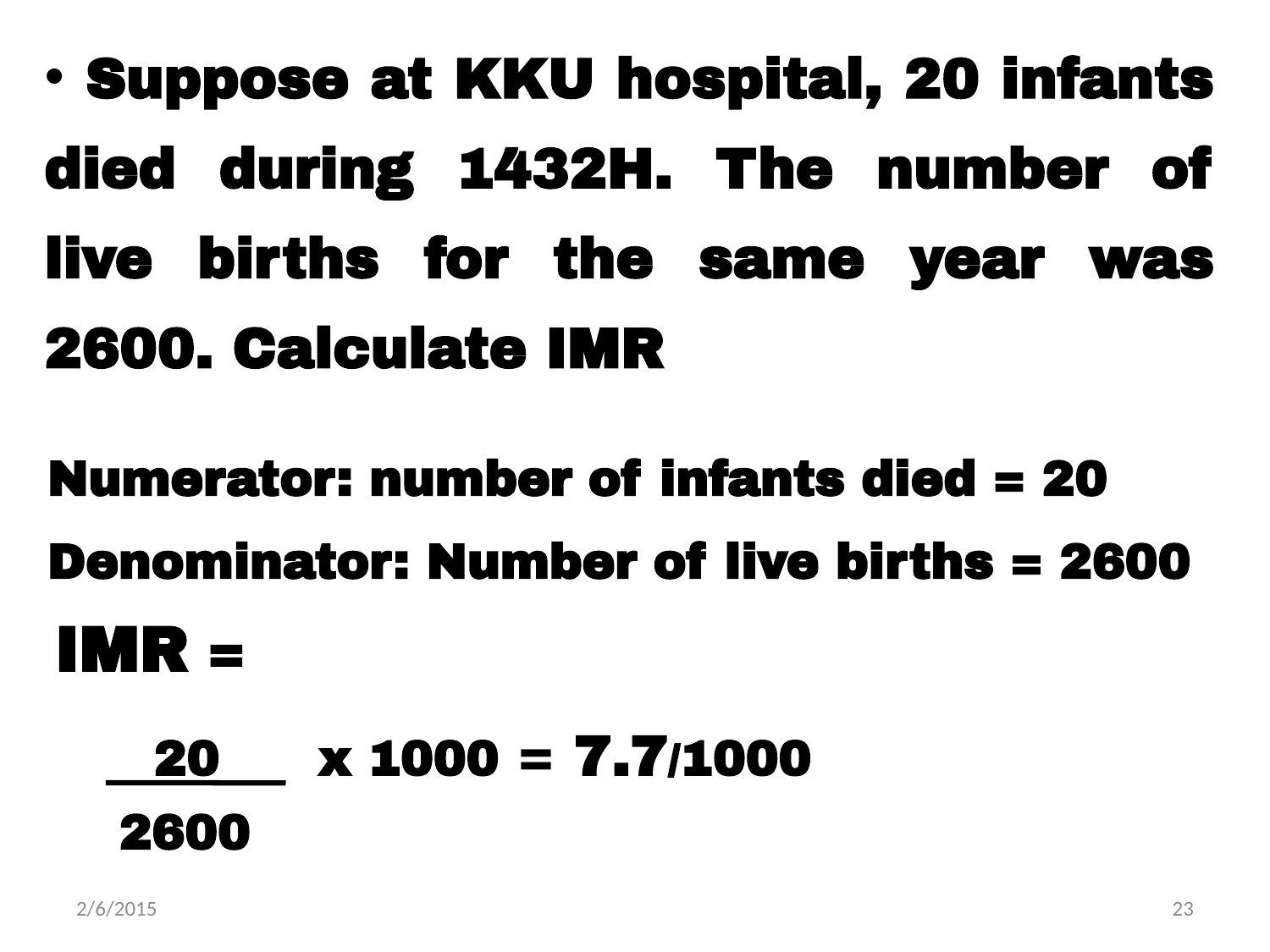

Suppose at KKU hospital, 20 infants died during 1432H. The number of live births for the same year was 2600. Calculate IMR
Numerator: number of infants died = 20
Denominator: Number of live births = 2600
IMR =
      20      x 1000 = 7.7/1000

2600
2/6/2015
23